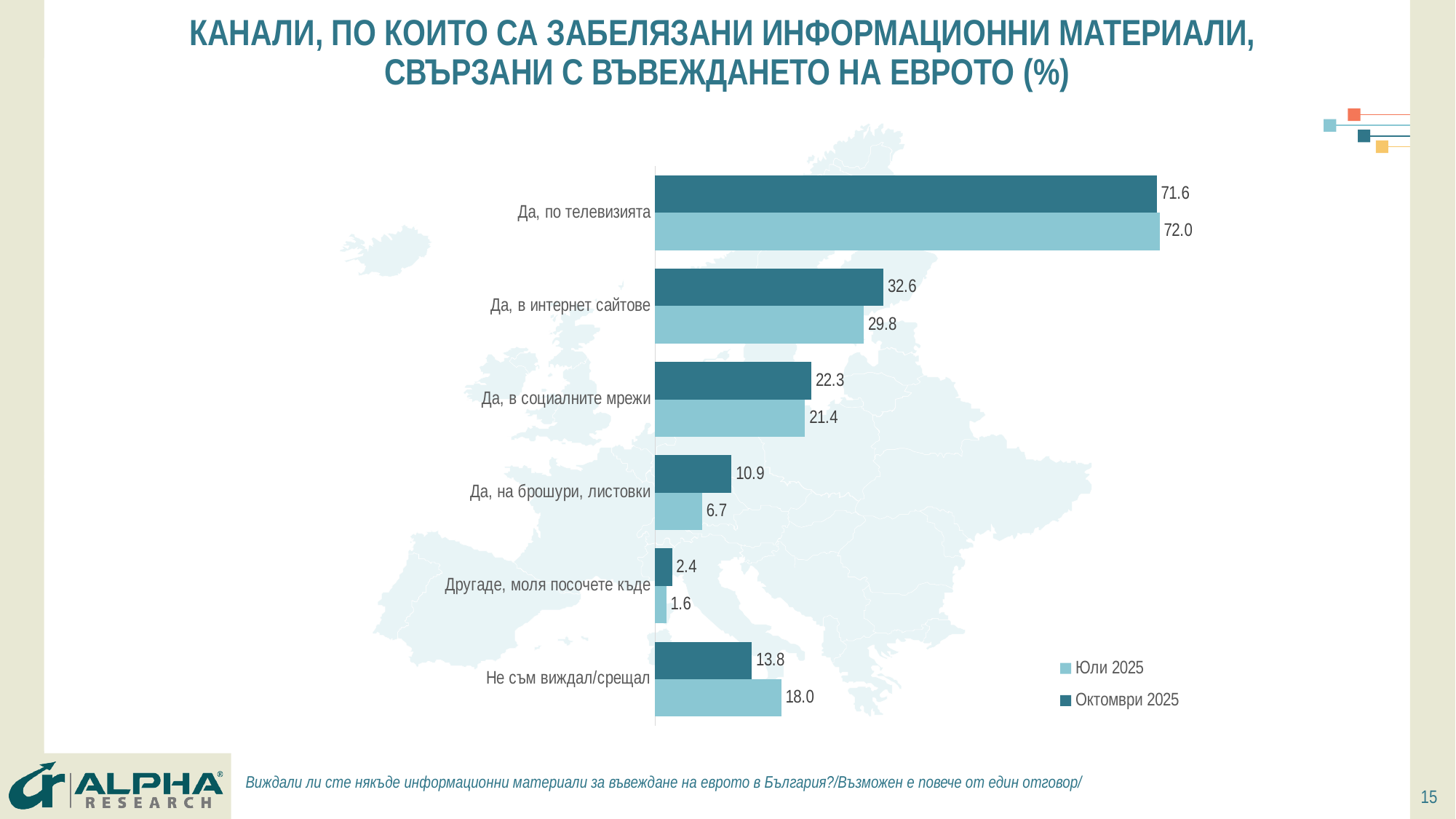

# КАНАЛИ, ПО КОИТО СА ЗАБЕЛЯЗАНИ ИНФОРМАЦИОННИ МАТЕРИАЛИ, СВЪРЗАНИ С ВЪВЕЖДАНЕТО НА ЕВРОТО (%)

### Chart

| Category | Октомври 2025 | Юли 2025 |
|---|---|---|
| Да, по телевизията | 71.6 | 72.0 |
| Да, в интернет сайтове | 32.6 | 29.8 |
| Да, в социалните мрежи | 22.3 | 21.4 |
| Да, на брошури, листовки | 10.9 | 6.7 |
| Другаде, моля посочете къде | 2.4 | 1.6 |
| Не съм виждал/срещал | 13.8 | 18.0 |
Виждали ли сте някъде информационни материали за въвеждане на еврото в България?/Възможен е повече от един отговор/
15